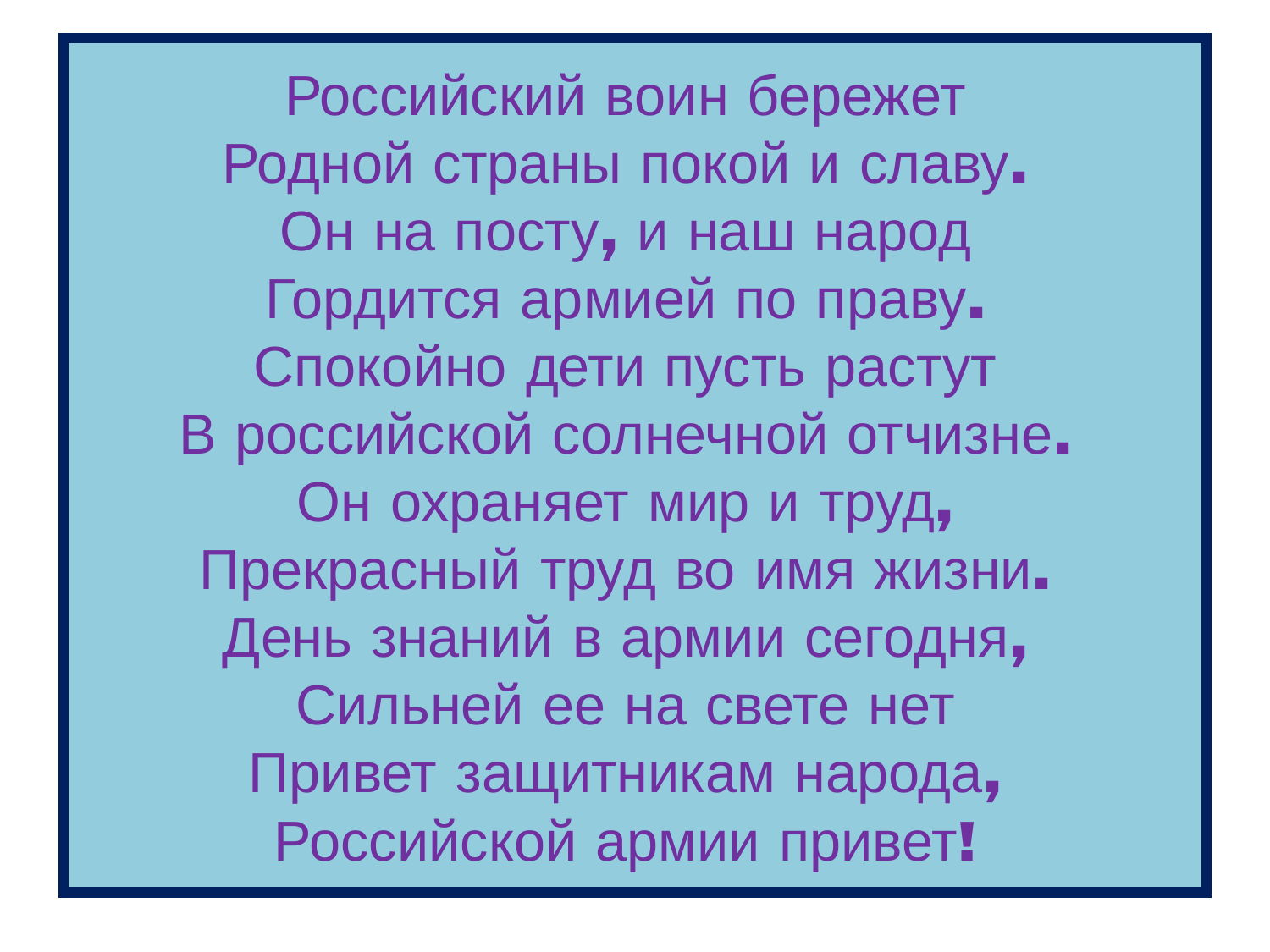

# Российский воин бережет Родной страны покой и славу. Он на посту, и наш народ Гордится армией по праву. Спокойно дети пусть растут В российской солнечной отчизне. Он охраняет мир и труд, Прекрасный труд во имя жизни. День знаний в армии сегодня, Сильней ее на свете нет Привет защитникам народа, Российской армии привет!